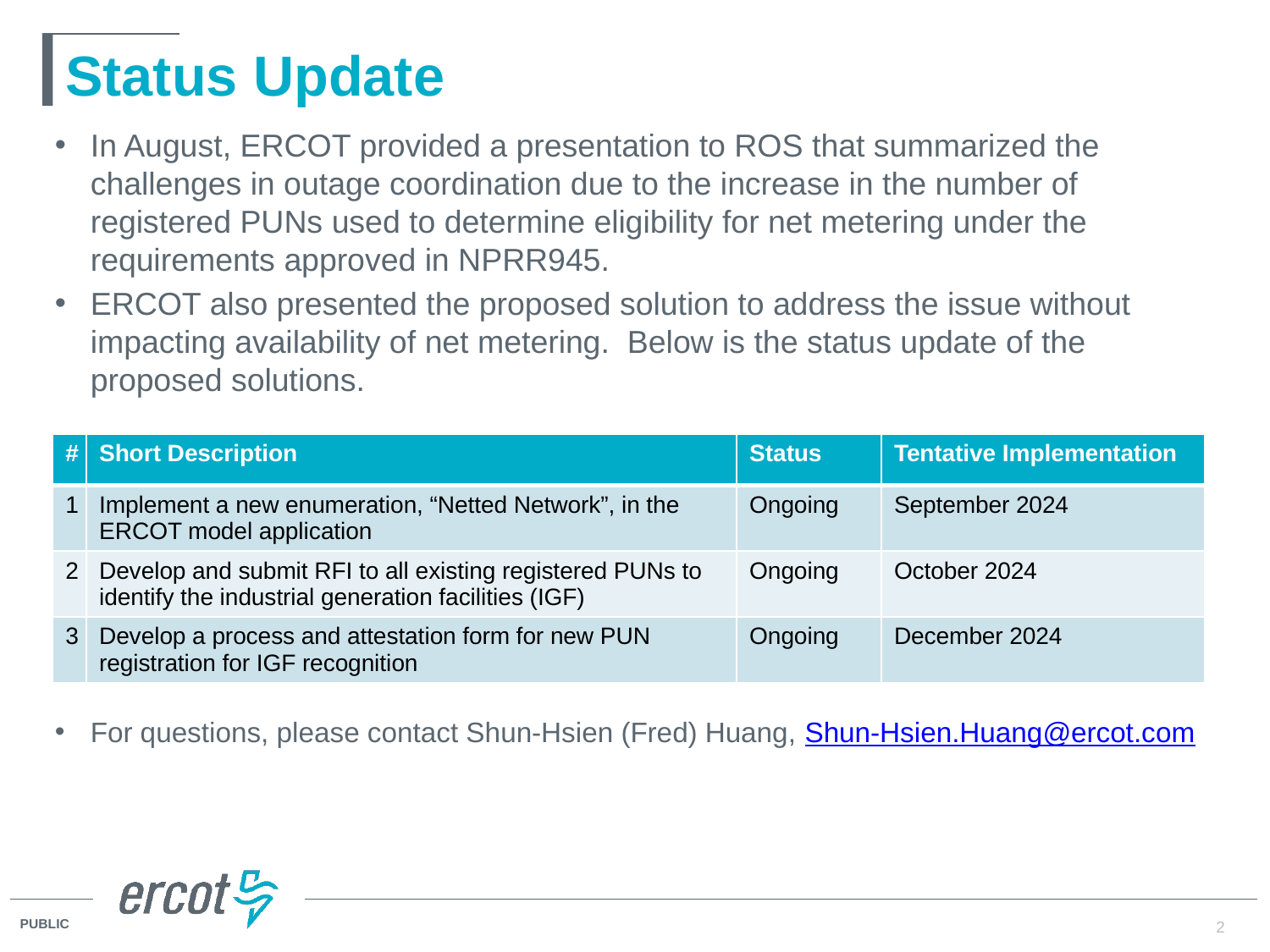

# Status Update
In August, ERCOT provided a presentation to ROS that summarized the challenges in outage coordination due to the increase in the number of registered PUNs used to determine eligibility for net metering under the requirements approved in NPRR945.
ERCOT also presented the proposed solution to address the issue without impacting availability of net metering.  Below is the status update of the proposed solutions.

For questions, please contact Shun-Hsien (Fred) Huang, Shun-Hsien.Huang@ercot.com

| # | Short Description | Status | Tentative Implementation |
| --- | --- | --- | --- |
| 1 | Implement a new enumeration, “Netted Network”, in the ERCOT model application | Ongoing | September 2024 |
| 2 | Develop and submit RFI to all existing registered PUNs to identify the industrial generation facilities (IGF) | Ongoing | October 2024 |
| 3 | Develop a process and attestation form for new PUN registration for IGF recognition | Ongoing | December 2024 |
2